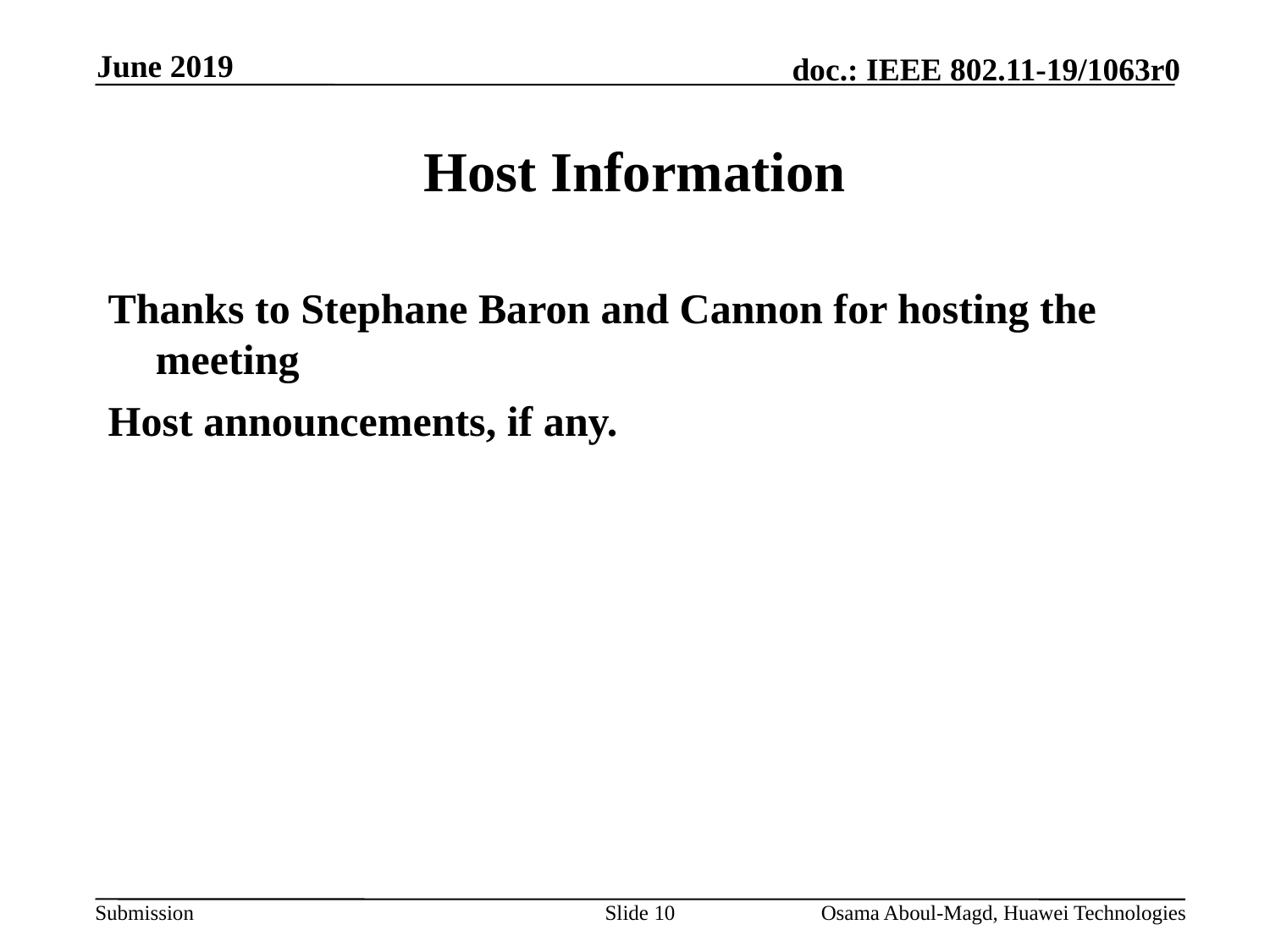

June 2019
# Host Information
Thanks to Stephane Baron and Cannon for hosting the meeting
Host announcements, if any.

Slide 10
Osama Aboul-Magd, Huawei Technologies